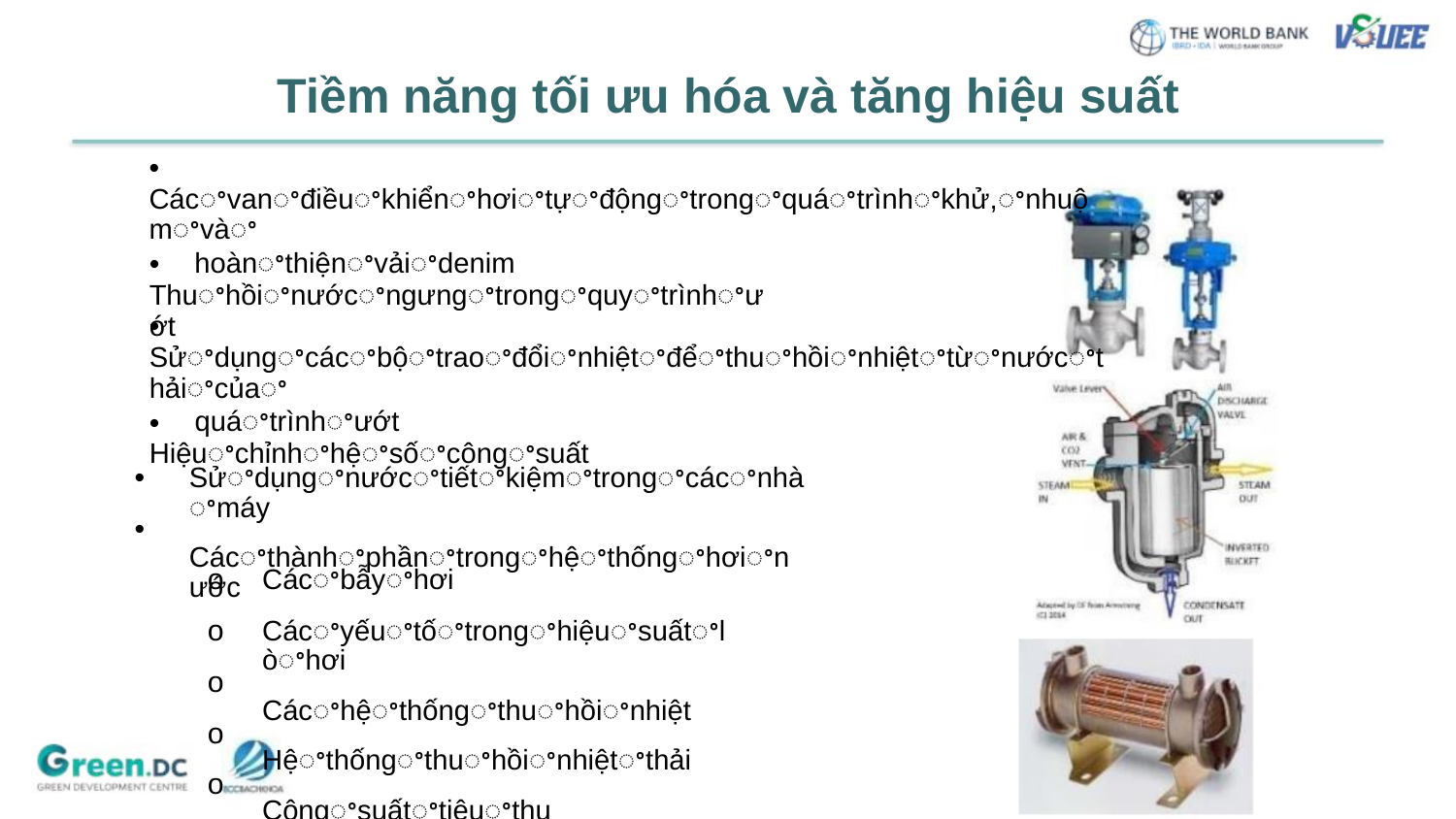

Tiềm năng tối ưu hóa và tăng hiệu suất
• Cácꢀvanꢀđiềuꢀkhiểnꢀhơiꢀtựꢀđộngꢀtrongꢀquáꢀtrìnhꢀkhử,ꢀnhuộmꢀvàꢀ
hoànꢀthiệnꢀvảiꢀdenim
• Thuꢀhồiꢀnướcꢀngưngꢀtrongꢀquyꢀtrìnhꢀướt
• Sửꢀdụngꢀcácꢀbộꢀtraoꢀđổiꢀnhiệtꢀđểꢀthuꢀhồiꢀnhiệtꢀtừꢀnướcꢀthảiꢀcủaꢀ
quáꢀtrìnhꢀướt
• Hiệuꢀchỉnhꢀhệꢀsốꢀcôngꢀsuất
•
•
Sửꢀdụngꢀnướcꢀtiếtꢀkiệmꢀtrongꢀcácꢀnhàꢀmáy
Cácꢀthànhꢀphầnꢀtrongꢀhệꢀthốngꢀhơiꢀnước
o
o
o
o
o
Cácꢀbẫyꢀhơi
Cácꢀyếuꢀtốꢀtrongꢀhiệuꢀsuấtꢀlòꢀhơi
Cácꢀhệꢀthốngꢀthuꢀhồiꢀnhiệt
Hệꢀthốngꢀthuꢀhồiꢀnhiệtꢀthải
Côngꢀsuấtꢀtiêuꢀthụ